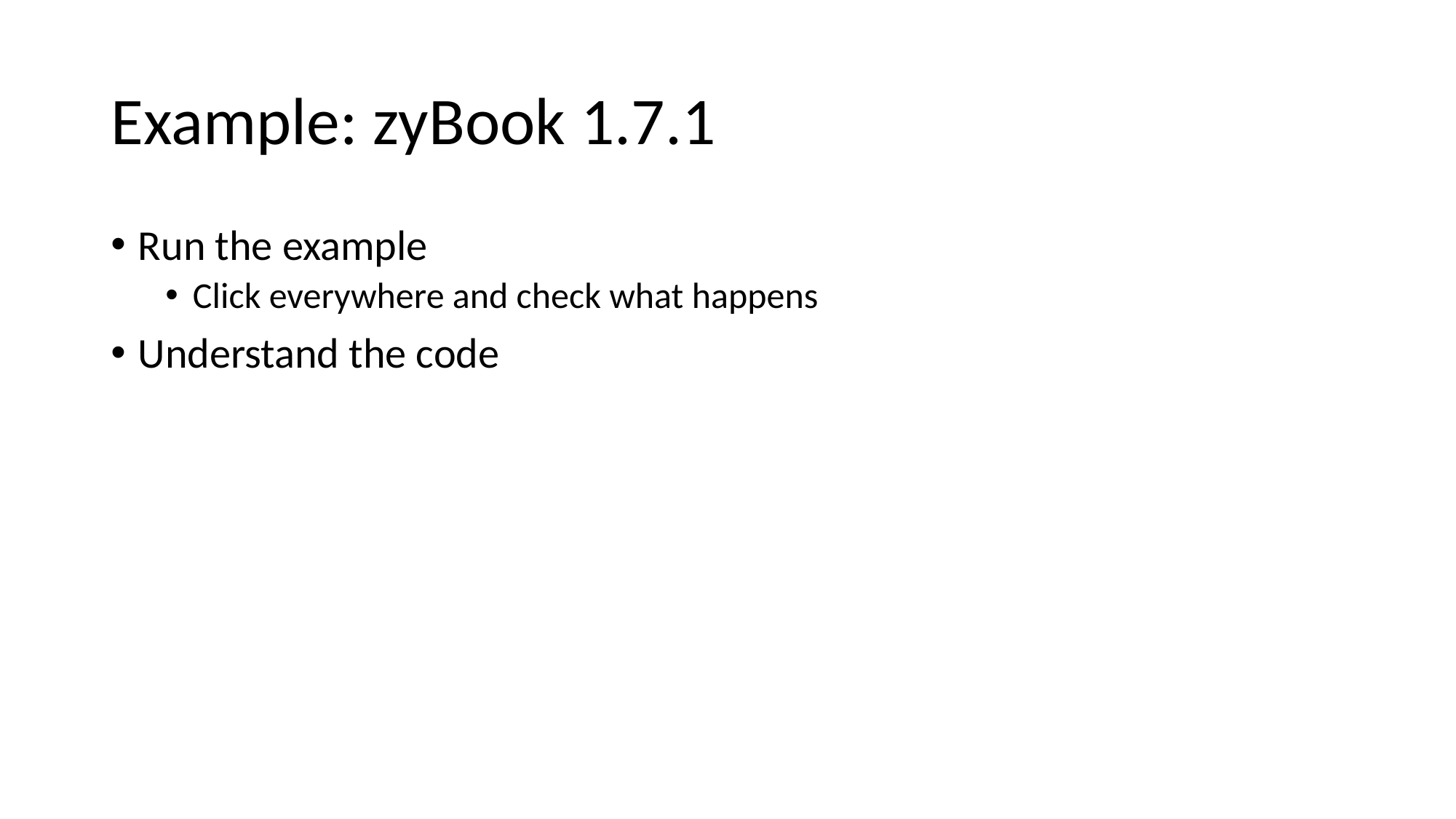

# Example: zyBook 1.7.1
Run the example
Click everywhere and check what happens
Understand the code